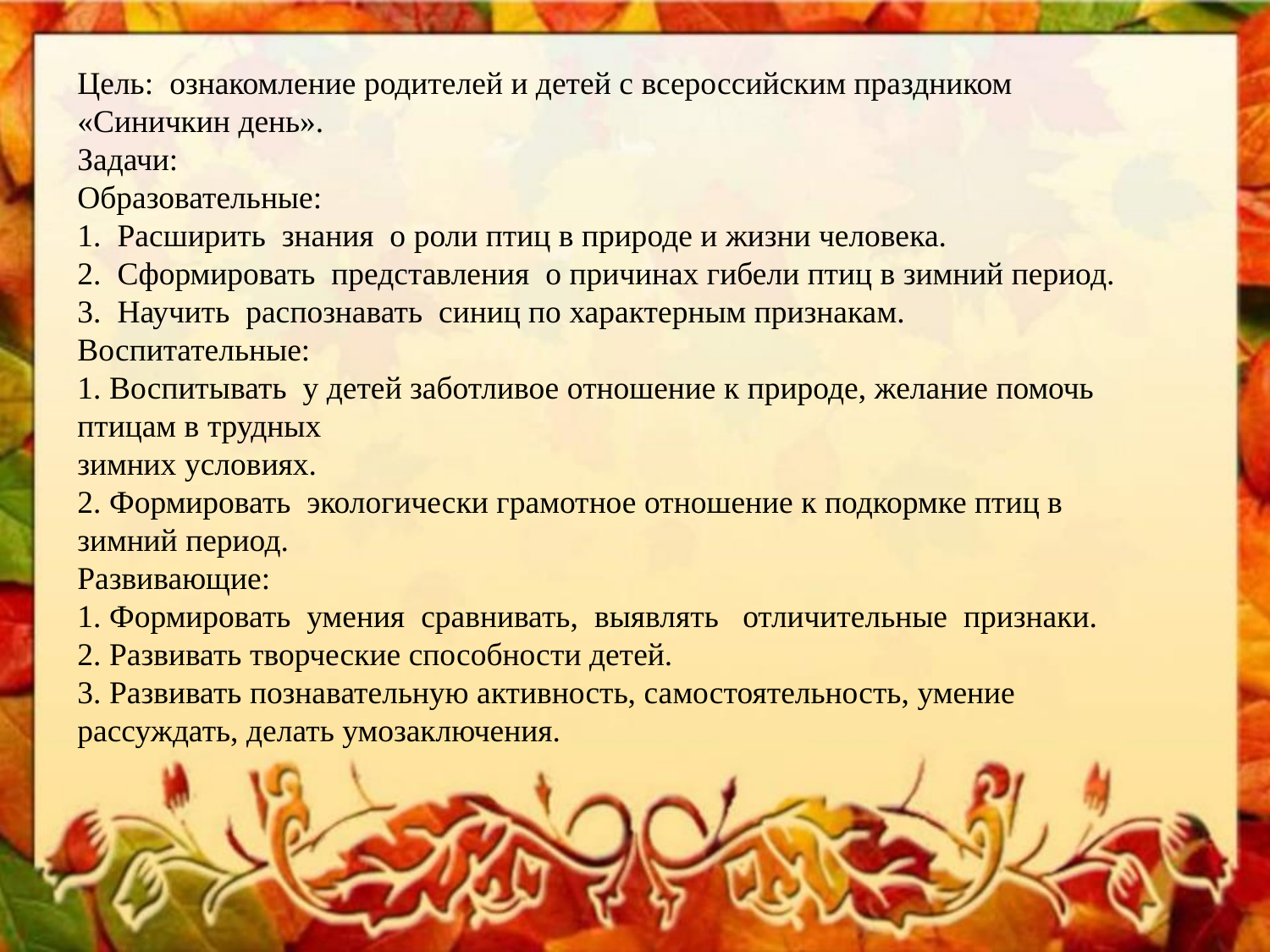

Цель:  ознакомление родителей и детей с всероссийским праздником «Синичкин день».
Задачи:
Образовательные:
1.  Расширить  знания  о роли птиц в природе и жизни человека.
2.  Сформировать  представления  о причинах гибели птиц в зимний период.
3.  Научить  распознавать  синиц по характерным признакам.
Воспитательные:
1. Воспитывать  у детей заботливое отношение к природе, желание помочь птицам в трудных
зимних условиях.
2. Формировать  экологически грамотное отношение к подкормке птиц в зимний период.
Развивающие:
1. Формировать  умения  сравнивать,  выявлять   отличительные  признаки.
2. Развивать творческие способности детей.
3. Развивать познавательную активность, самостоятельность, умение рассуждать, делать умозаключения.